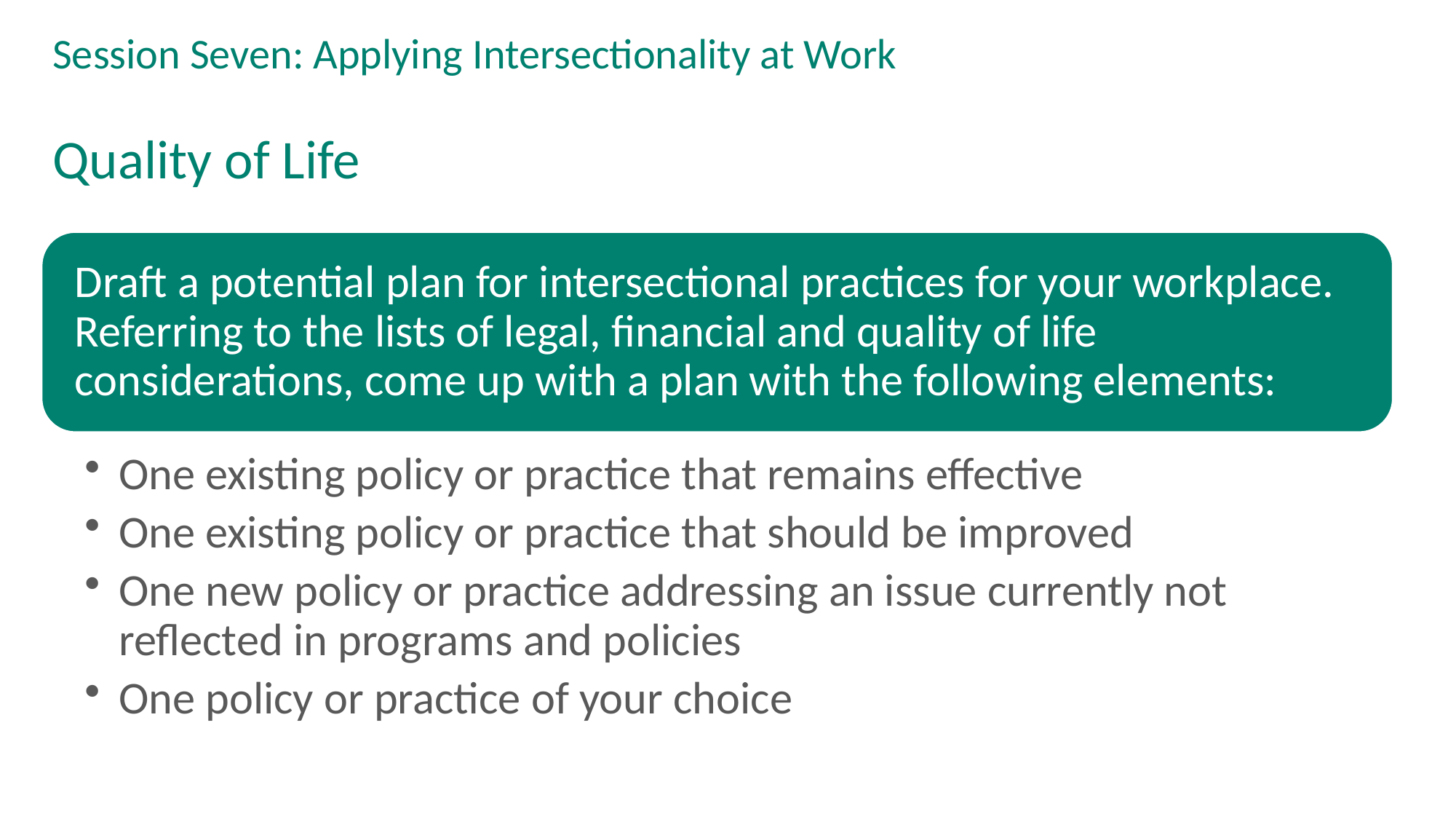

# Session Seven: Applying Intersectionality at Work
Quality of Life
Draft a potential plan for intersectional practices for your workplace. Referring to the lists of legal, financial and quality of life considerations, come up with a plan with the following elements:
One existing policy or practice that remains effective
One existing policy or practice that should be improved
One new policy or practice addressing an issue currently not reflected in programs and policies
One policy or practice of your choice